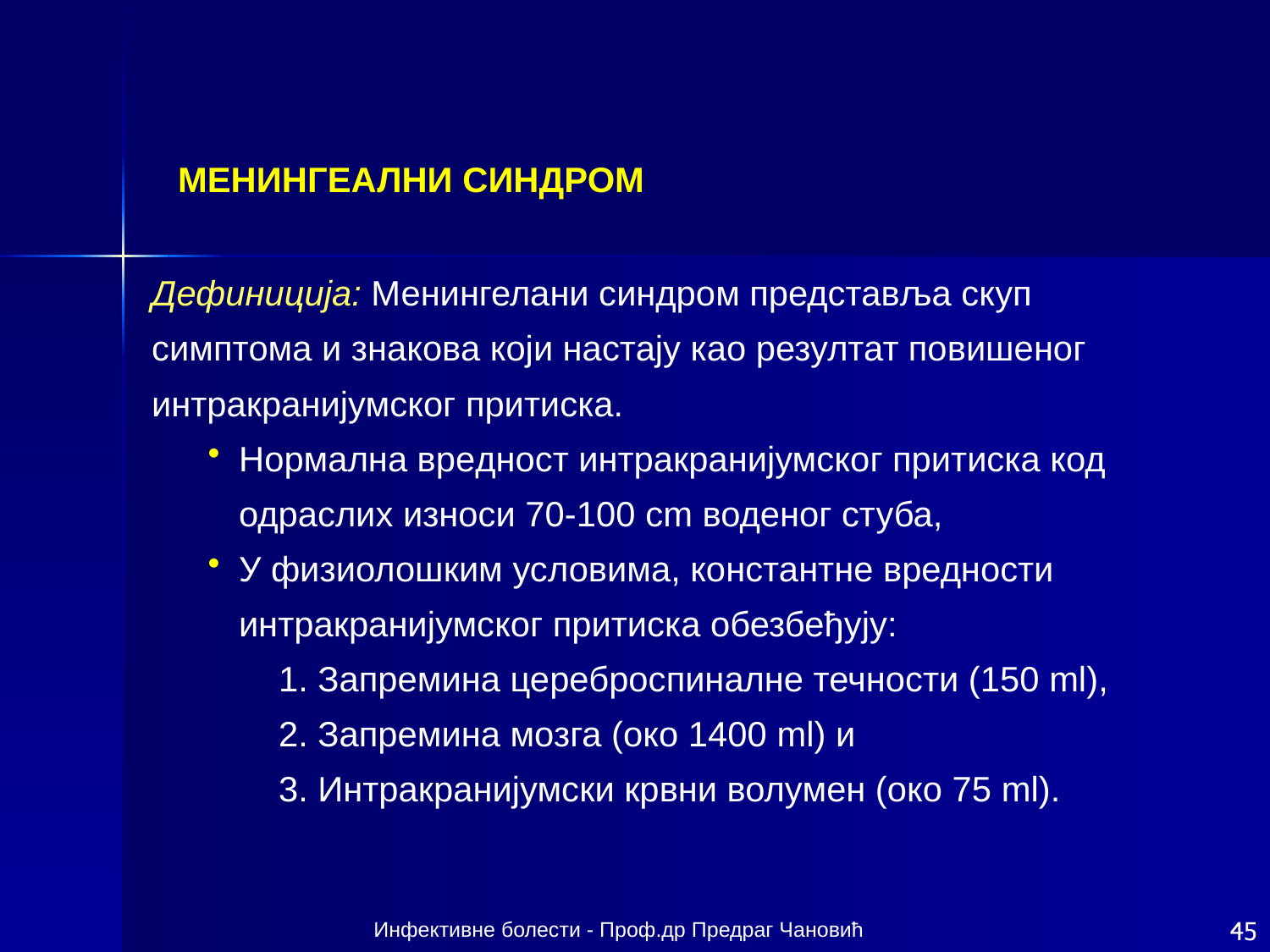

МЕНИНГЕАЛНИ СИНДРОМ
Дефиниција: Менингелани синдром представља скуп симптома и знакова који настају као резултат повишеног интракранијумског притиска.
Нормална вредност интракранијумског притиска код одраслих износи 70-100 cm воденог стуба,
У физиолошким условима, константне вредности интракранијумског притиска обезбеђују:
1. Запремина цереброспиналне течности (150 ml),
2. Запремина мозга (око 1400 ml) и
3. Интракранијумски крвни волумен (око 75 ml).
Инфективне болести - Проф.др Предраг Чановић
45